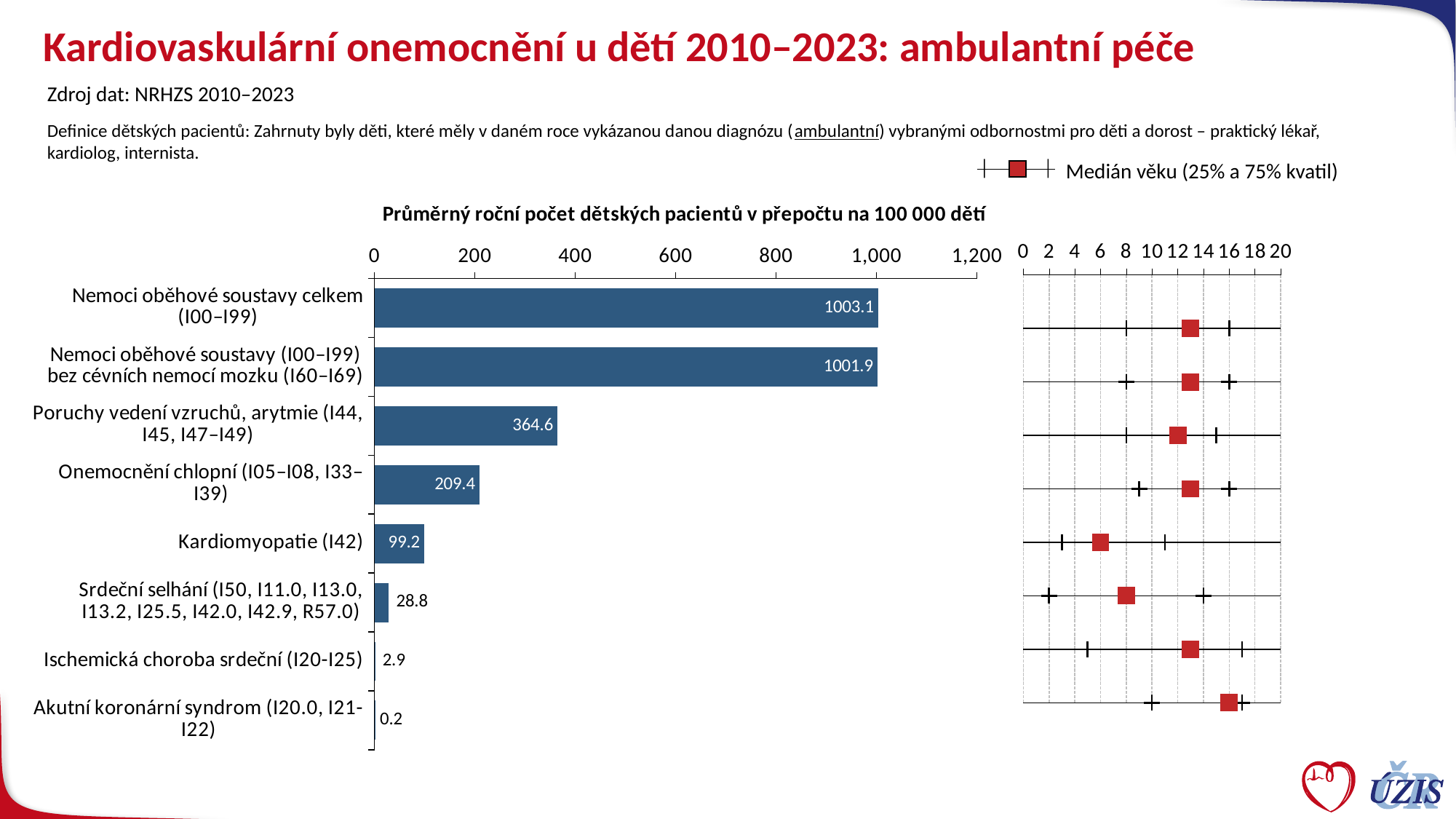

# Kardiovaskulární onemocnění u dětí 2010–2023: ambulantní péče
Zdroj dat: NRHZS 2010–2023
Definice dětských pacientů: Zahrnuty byly děti, které měly v daném roce vykázanou danou diagnózu (ambulantní) vybranými odbornostmi pro děti a dorost – praktický lékař, kardiolog, internista.
Medián věku (25% a 75% kvatil)

### Chart

| Category | Řada 1 |
|---|---|
| Nemoci oběhové soustavy celkem (I00–I99) | 1003.1295519359828 |
| Nemoci oběhové soustavy (I00–I99) bez cévních nemocí mozku (I60–I69) | 1001.9014210670613 |
| Poruchy vedení vzruchů, arytmie (I44, I45, I47–I49) | 364.5578040907456 |
| Onemocnění chlopní (I05–I08, I33–I39) | 209.40862964981696 |
| Kardiomyopatie (I42) | 99.23227040893978 |
| Srdeční selhání (I50, I11.0, I13.0, I13.2, I25.5, I42.0, I42.9, R57.0) | 28.848758920971957 |
| Ischemická choroba srdeční (I20-I25) | 2.8750226931488276 |
| Akutní koronární syndrom (I20.0, I21-I22) | 0.1618739827231898 |

### Chart

| Category | median | kv25 | kv75 |
|---|---|---|---|